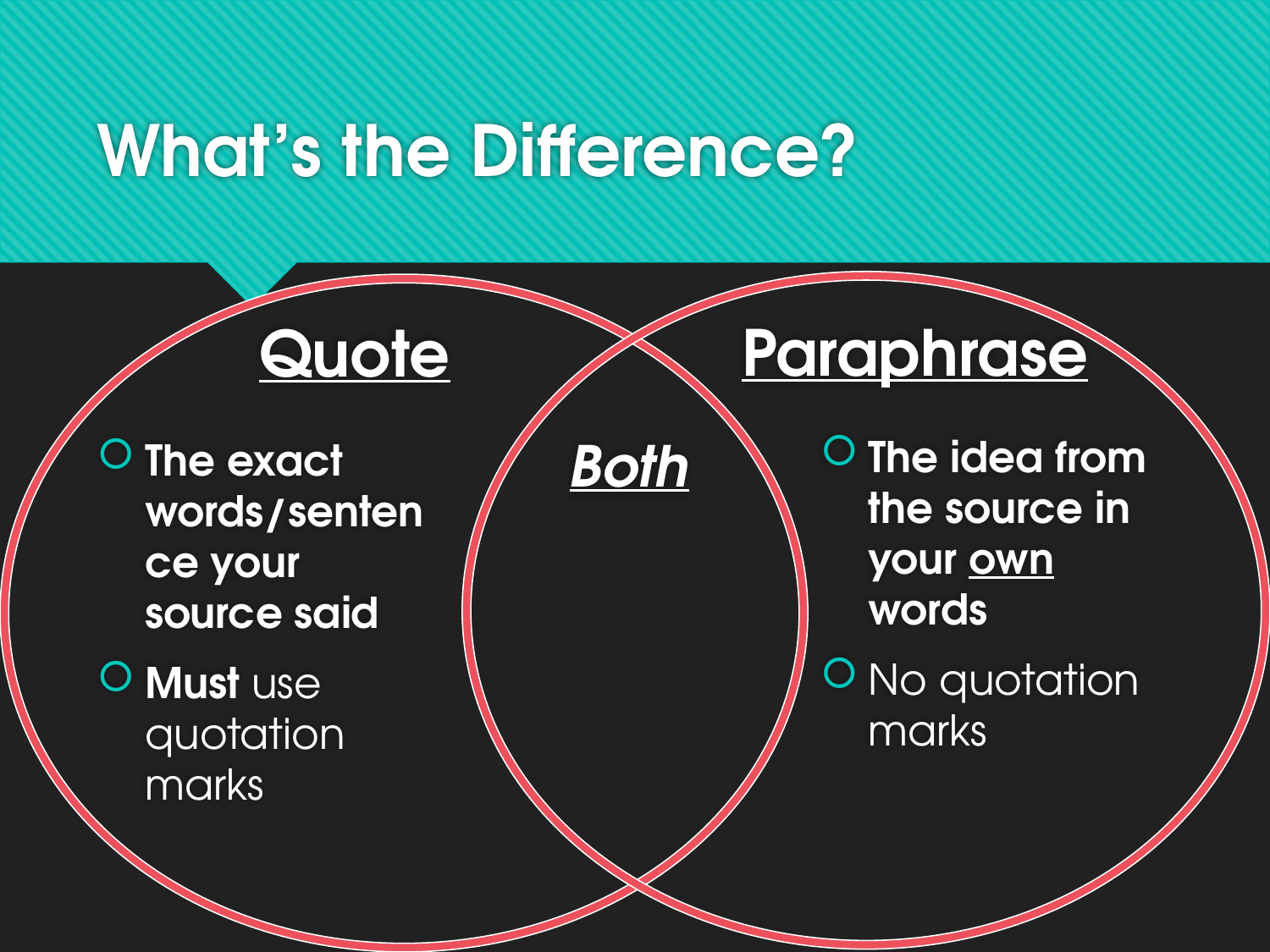

# What’s the Difference?

Paraphrase
Quote
Both
The idea from the source in your own words
No quotation marks
The exact words/sentence your source said
Must use quotation marks